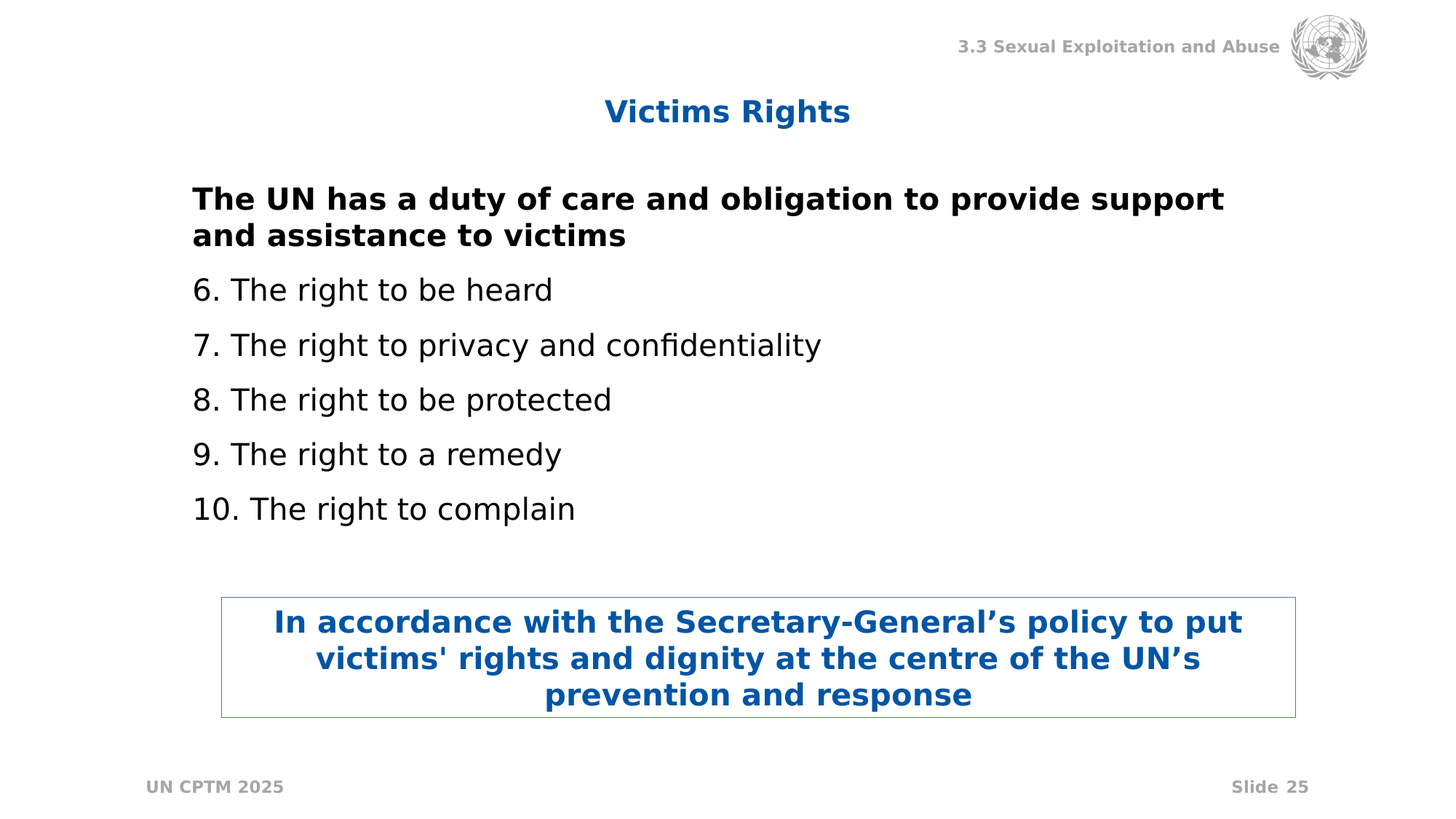

Victims Rights
The UN has a duty of care and obligation to provide support and assistance to victims
6. The right to be heard
7. The right to privacy and confidentiality
8. The right to be protected
9. The right to a remedy
10. The right to complain
In accordance with the Secretary-General’s policy to put victims' rights and dignity at the centre of the UN’s prevention and response